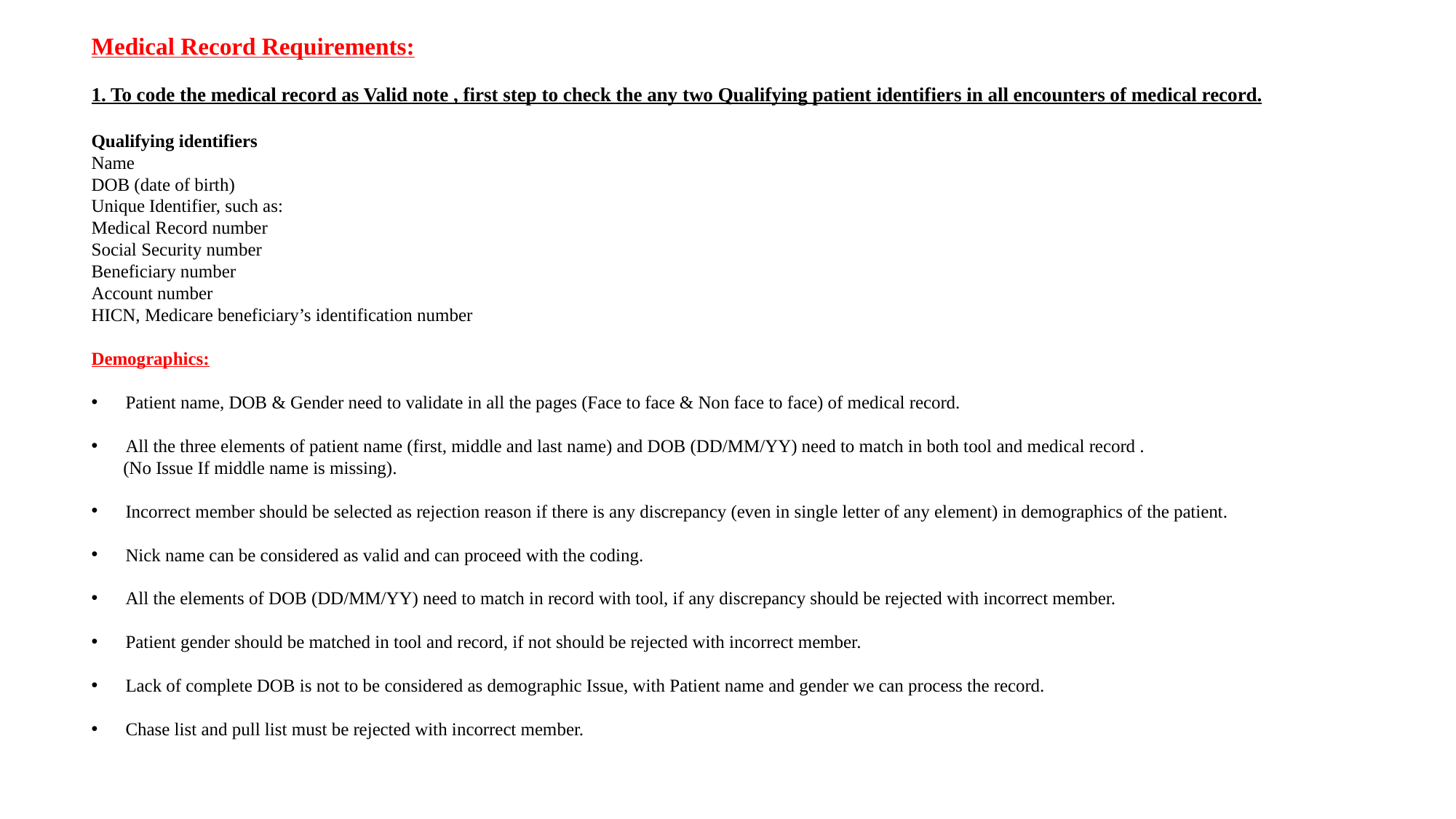

Medical Record Requirements:

1. To code the medical record as Valid note , first step to check the any two Qualifying patient identifiers in all encounters of medical record.

Qualifying identifiers
Name
DOB (date of birth)
Unique Identifier, such as:
Medical Record number
Social Security number
Beneficiary number
Account number
HICN, Medicare beneficiary’s identification number

Demographics:

Patient name, DOB & Gender need to validate in all the pages (Face to face & Non face to face) of medical record.

All the three elements of patient name (first, middle and last name) and DOB (DD/MM/YY) need to match in both tool and medical record .
       (No Issue If middle name is missing).

Incorrect member should be selected as rejection reason if there is any discrepancy (even in single letter of any element) in demographics of the patient.

Nick name can be considered as valid and can proceed with the coding.

All the elements of DOB (DD/MM/YY) need to match in record with tool, if any discrepancy should be rejected with incorrect member.

Patient gender should be matched in tool and record, if not should be rejected with incorrect member.

Lack of complete DOB is not to be considered as demographic Issue, with Patient name and gender we can process the record.

Chase list and pull list must be rejected with incorrect member.